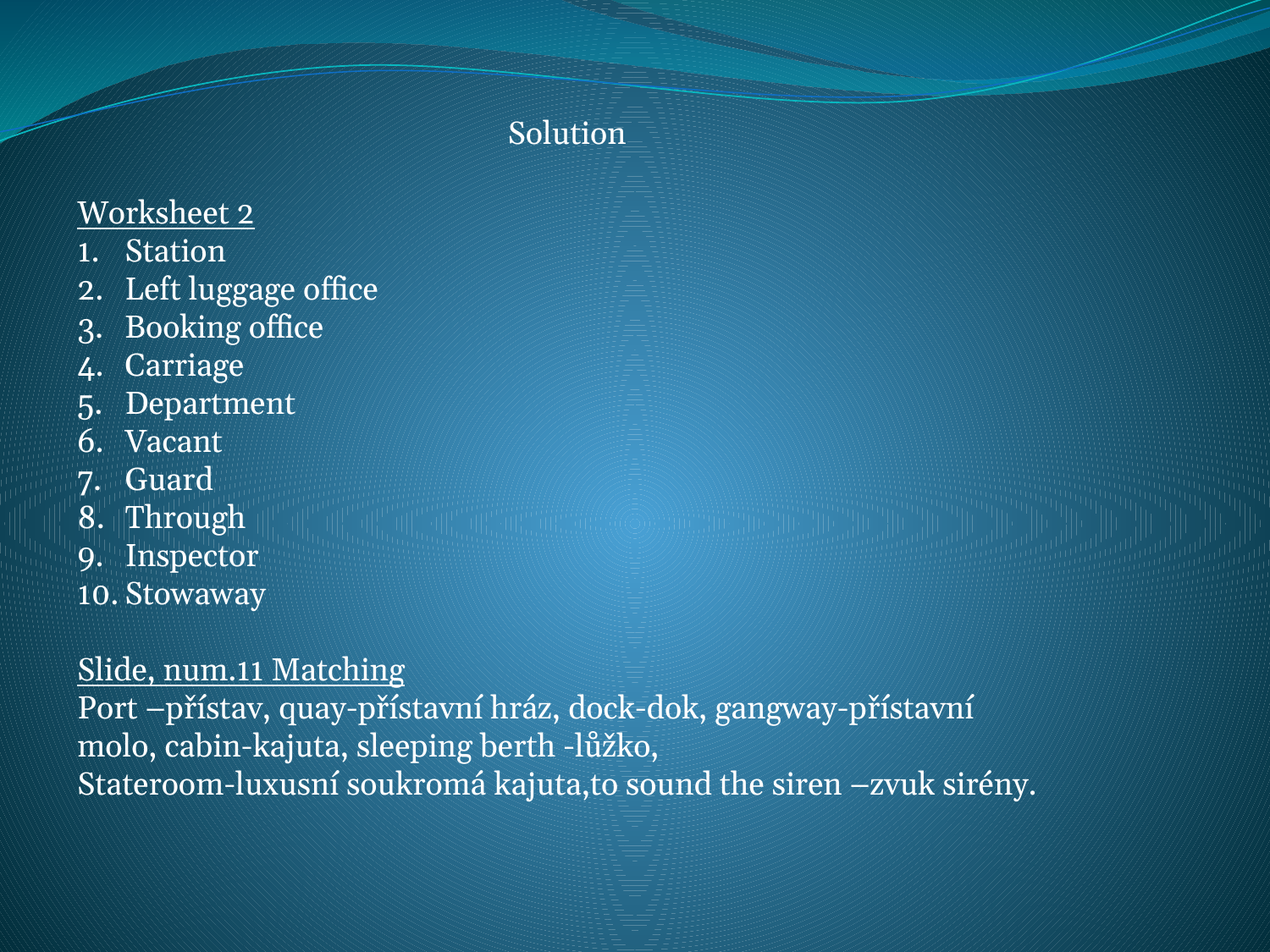

Solution
Worksheet 2
Station
Left luggage office
Booking office
Carriage
Department
Vacant
Guard
Through
Inspector
Stowaway

Slide, num.11 Matching
Port –přístav, quay-přístavní hráz, dock-dok, gangway-přístavní molo, cabin-kajuta, sleeping berth -lůžko,
Stateroom-luxusní soukromá kajuta,to sound the siren –zvuk sirény.